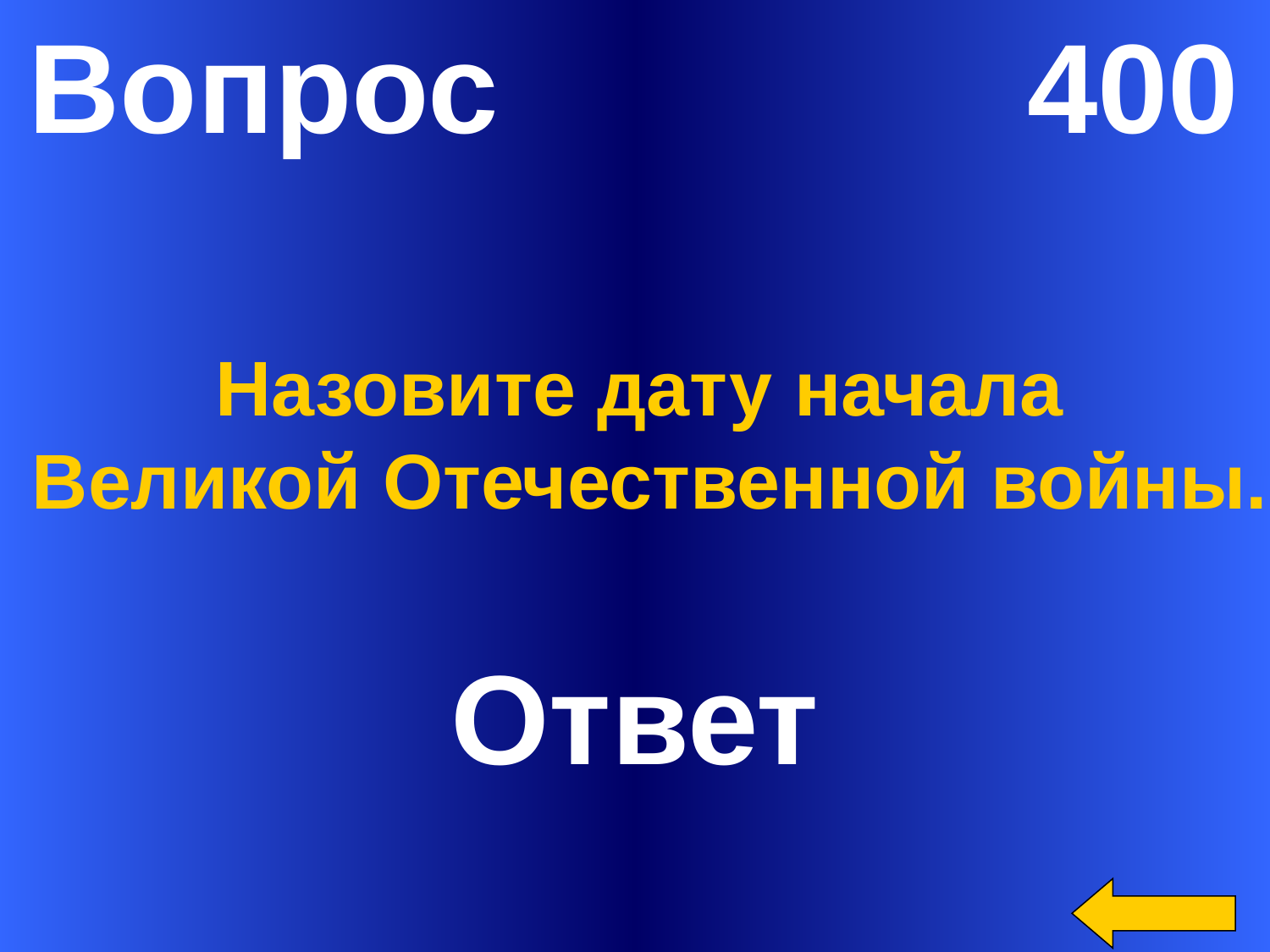

Вопрос               400
Назовите дату начала
 Великой Отечественной войны.
Ответ